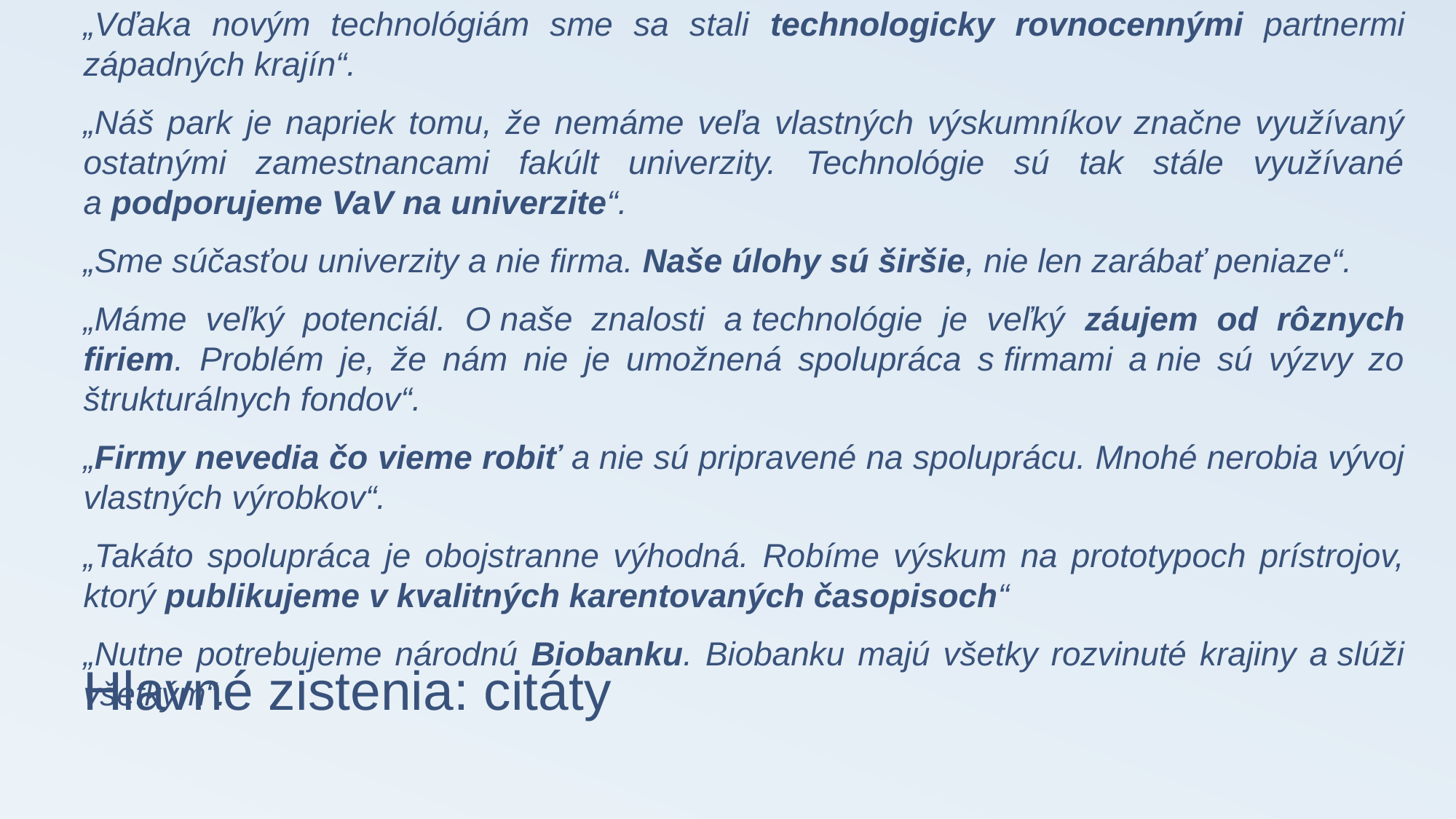

„Vďaka novým technológiám sme sa stali technologicky rovnocennými partnermi západných krajín“.

„Náš park je napriek tomu, že nemáme veľa vlastných výskumníkov značne využívaný ostatnými zamestnancami fakúlt univerzity. Technológie sú tak stále využívané a podporujeme VaV na univerzite“.

„Sme súčasťou univerzity a nie firma. Naše úlohy sú širšie, nie len zarábať peniaze“.

„Máme veľký potenciál. O naše znalosti a technológie je veľký záujem od rôznych firiem. Problém je, že nám nie je umožnená spolupráca s firmami a nie sú výzvy zo štrukturálnych fondov“.

„Firmy nevedia čo vieme robiť a nie sú pripravené na spoluprácu. Mnohé nerobia vývoj vlastných výrobkov“.

„Takáto spolupráca je obojstranne výhodná. Robíme výskum na prototypoch prístrojov, ktorý publikujeme v kvalitných karentovaných časopisoch“

„Nutne potrebujeme národnú Biobanku. Biobanku majú všetky rozvinuté krajiny a slúži všetkým“.

# Hlavné zistenia: citáty